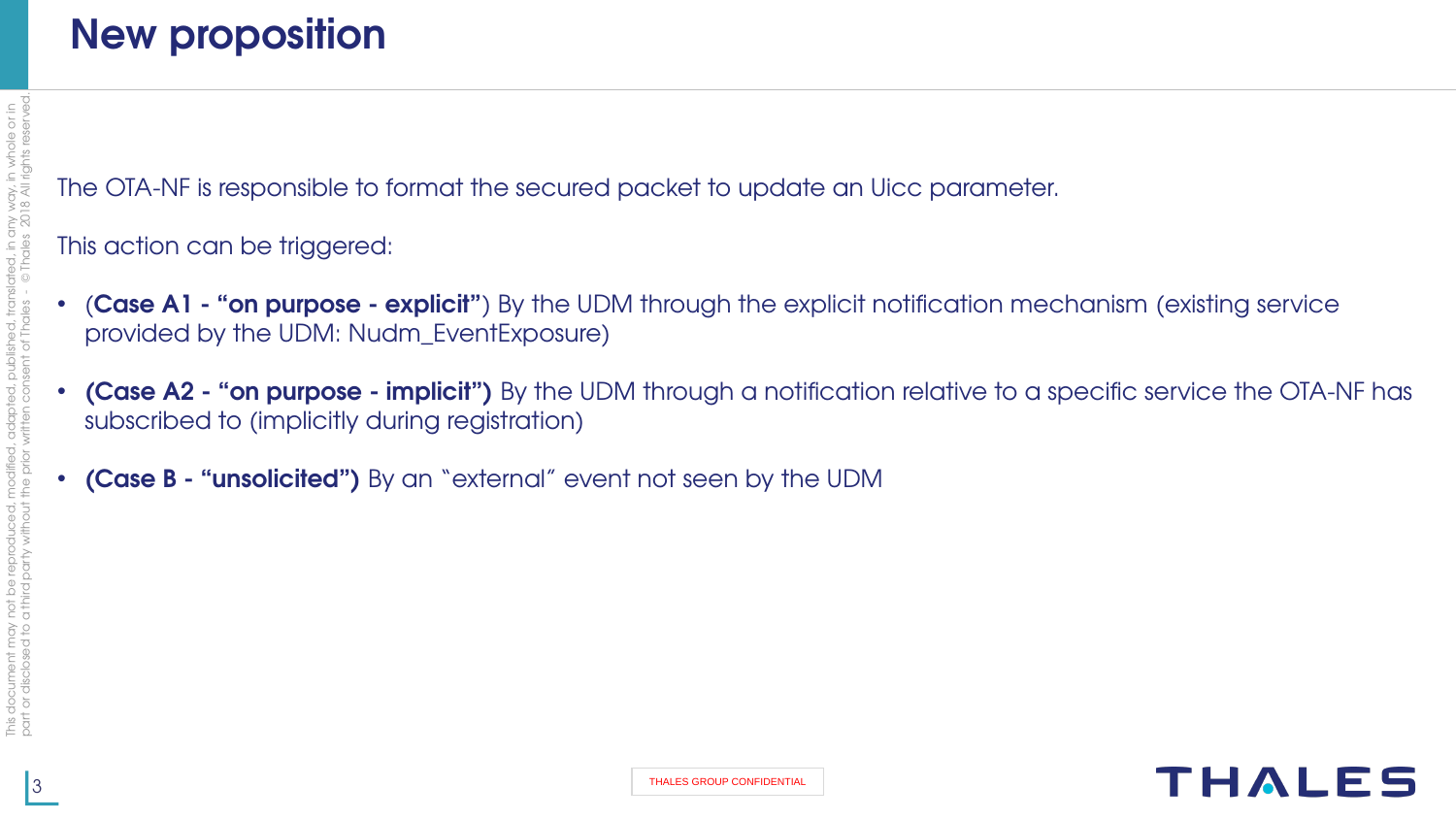

# New proposition
The OTA-NF is responsible to format the secured packet to update an Uicc parameter.

This action can be triggered:

(Case A1 - “on purpose - explicit”) By the UDM through the explicit notification mechanism (existing service provided by the UDM: Nudm_EventExposure)

(Case A2 - “on purpose - implicit”) By the UDM through a notification relative to a specific service the OTA-NF has subscribed to (implicitly during registration)

(Case B - “unsolicited”) By an “external” event not seen by the UDM